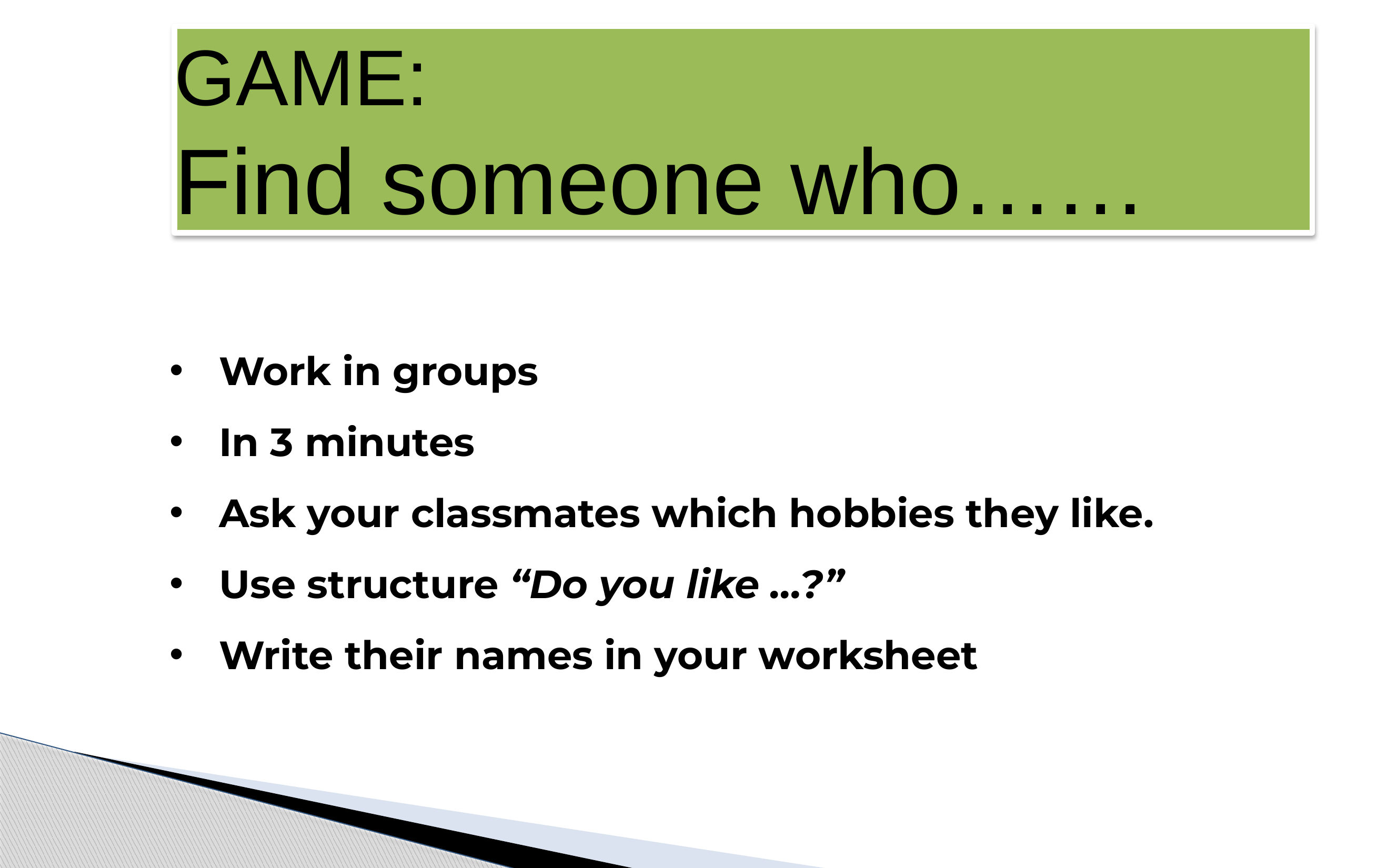

GAME:
Find someone who……
Work in groups
In 3 minutes
Ask your classmates which hobbies they like.
Use structure “Do you like …?”
Write their names in your worksheet